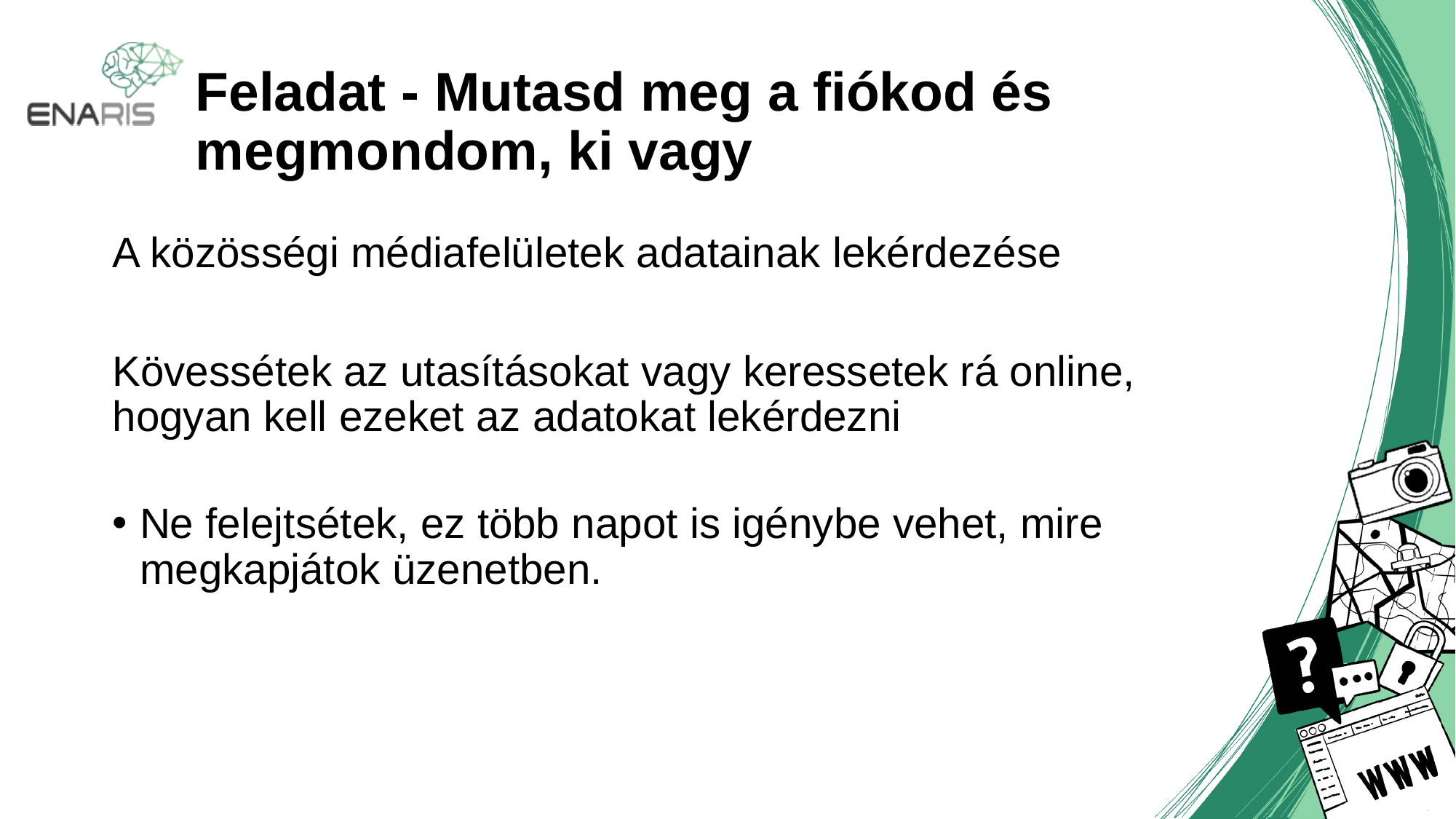

# Feladat - Mutasd meg a fiókod és megmondom, ki vagy
A közösségi médiafelületek adatainak lekérdezése
Kövessétek az utasításokat vagy keressetek rá online, hogyan kell ezeket az adatokat lekérdezni
Ne felejtsétek, ez több napot is igénybe vehet, mire megkapjátok üzenetben.